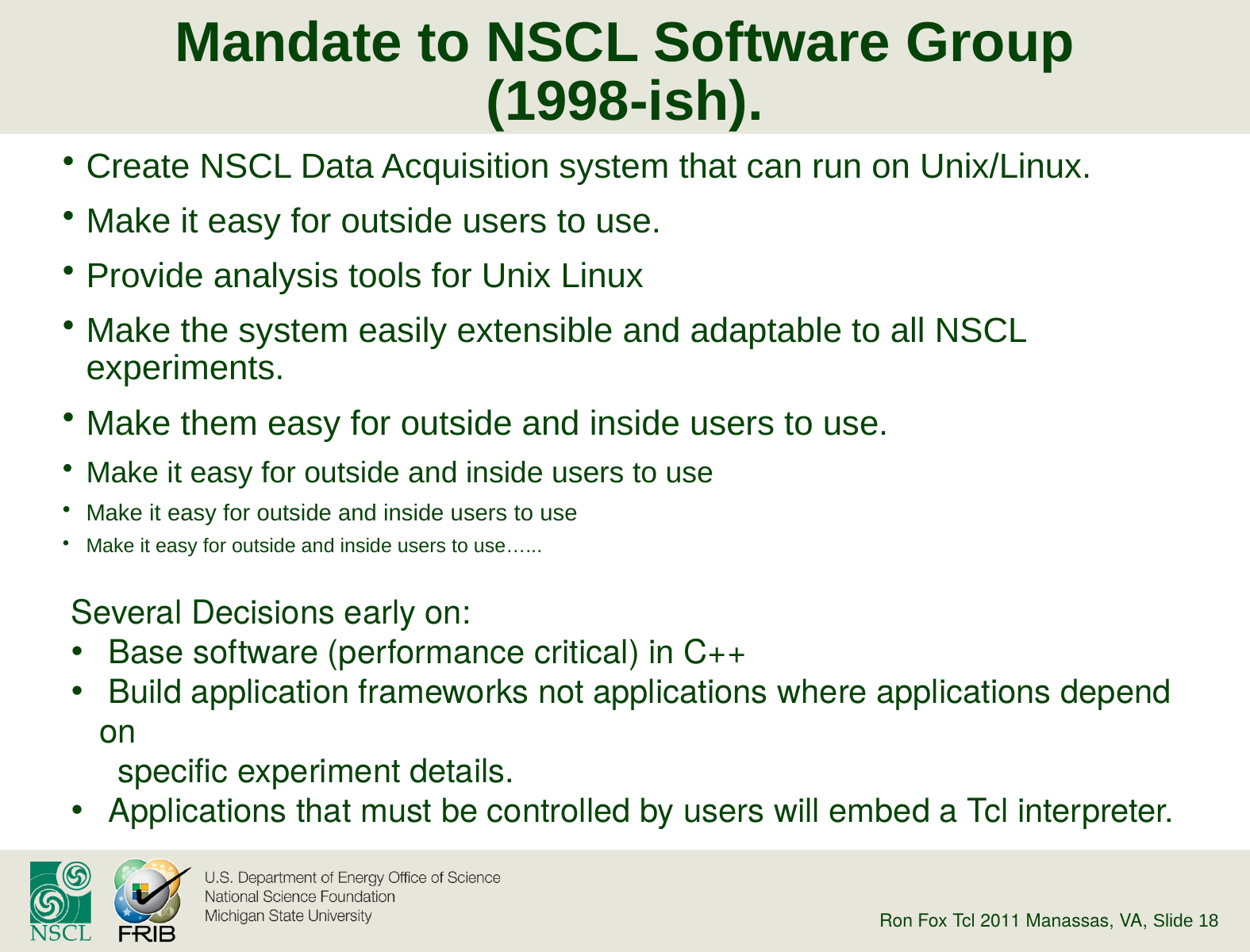

# Mandate to NSCL Software Group (1998-ish).
Create NSCL Data Acquisition system that can run on Unix/Linux.
Make it easy for outside users to use.
Provide analysis tools for Unix Linux
Make the system easily extensible and adaptable to all NSCL experiments.
Make them easy for outside and inside users to use.
Make it easy for outside and inside users to use
Make it easy for outside and inside users to use
Make it easy for outside and inside users to use…...
Several Decisions early on:
 Base software (performance critical) in C++
 Build application frameworks not applications where applications depend on
  specific experiment details.
 Applications that must be controlled by users will embed a Tcl interpreter.